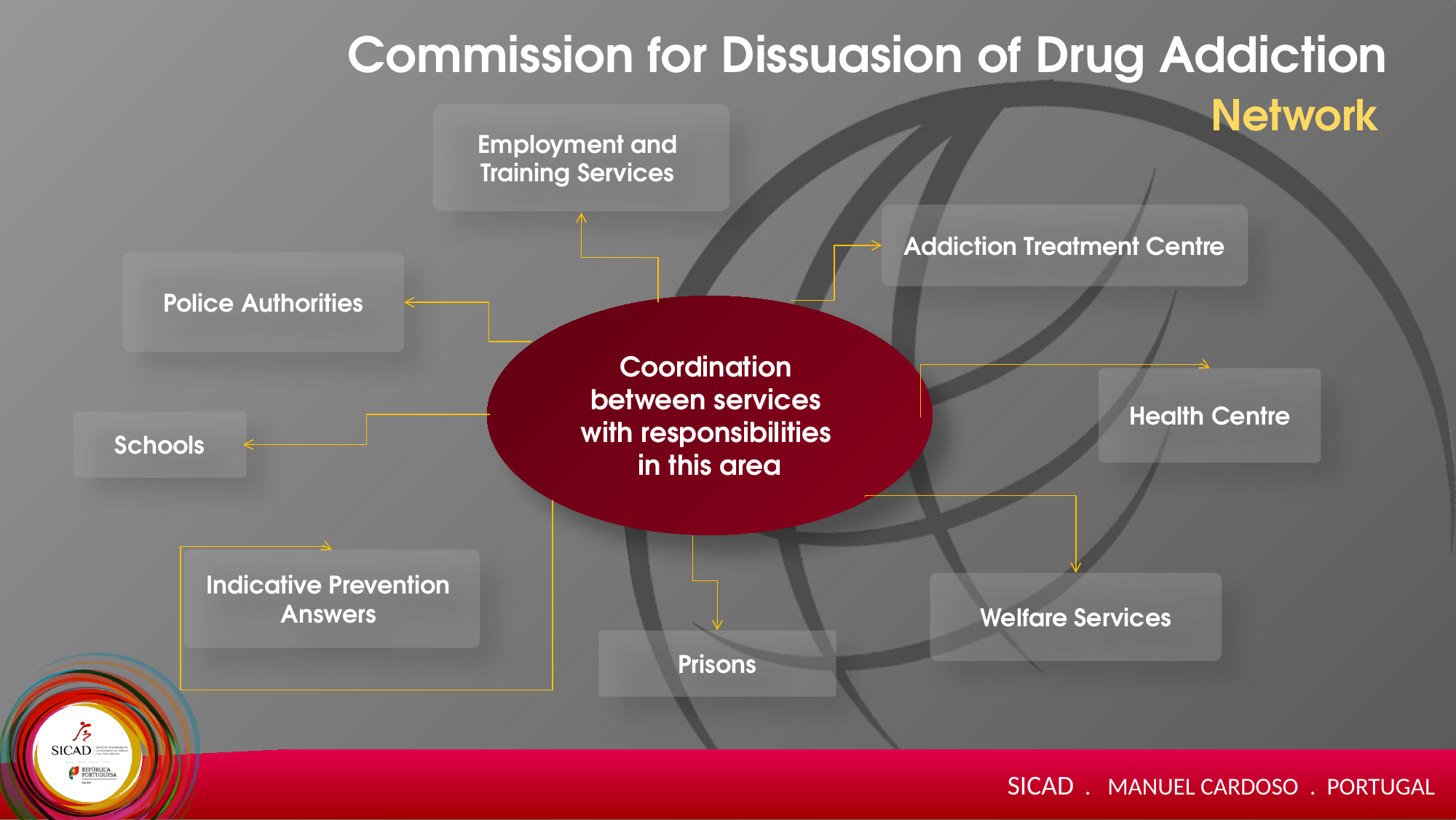

Commission for Dissuasion of Drug Addiction
Network

Employment and
Training Services

Addiction Treatment Centre
Police Authorities
Coordination
between services
with responsibilities
in this area
Health Centre
Schools
Indicative Prevention
Answers
Welfare Services
Prisons